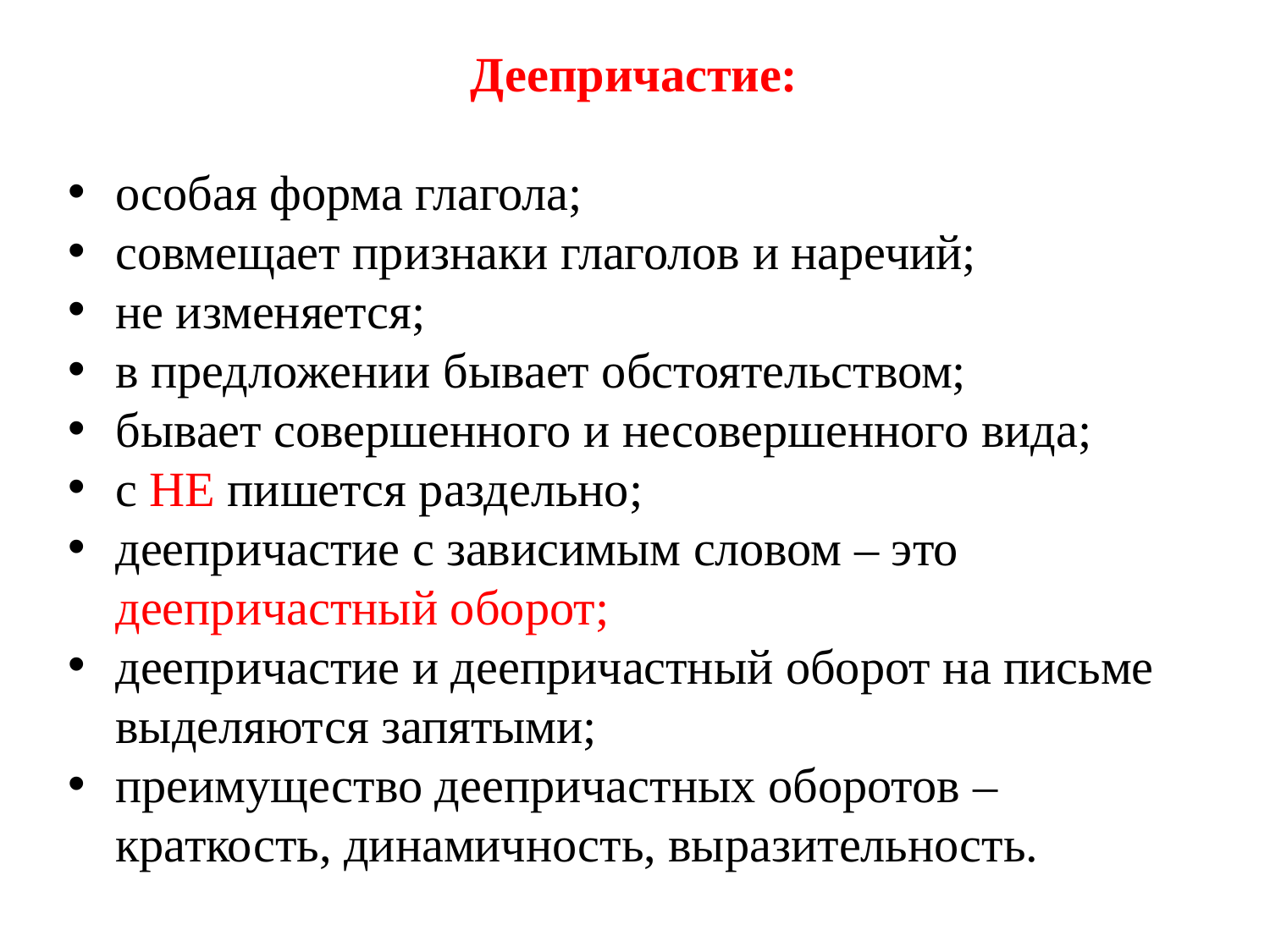

Деепричастие:

особая форма глагола;
совмещает признаки глаголов и наречий;
не изменяется;
в предложении бывает обстоятельством;
бывает совершенного и несовершенного вида;
с НЕ пишется раздельно;
деепричастие с зависимым словом – это деепричастный оборот;
деепричастие и деепричастный оборот на письме выделяются запятыми;
преимущество деепричастных оборотов – краткость, динамичность, выразительность.